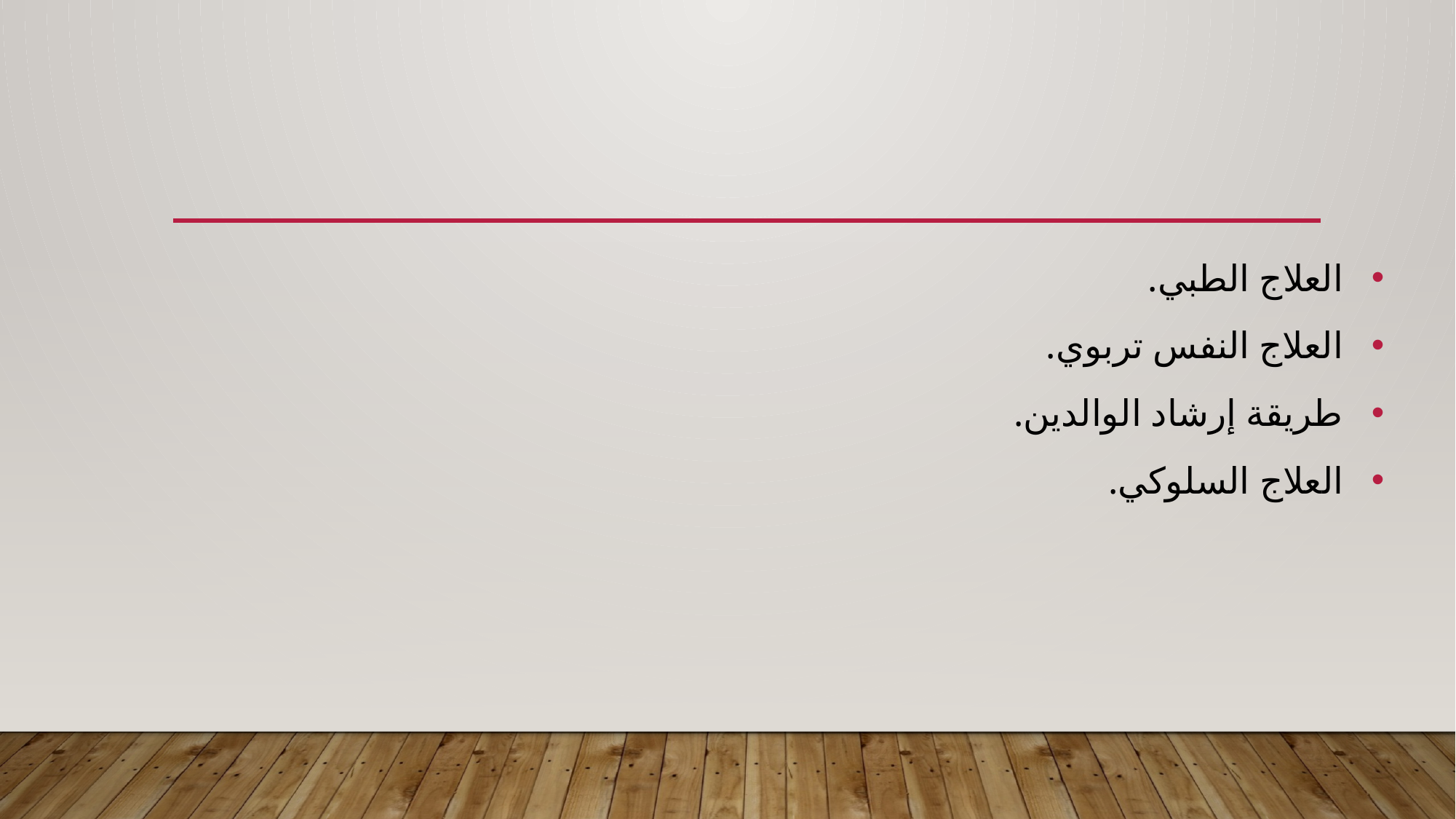

#
العلاج الطبي.
العلاج النفس تربوي.
طريقة إرشاد الوالدين.
العلاج السلوكي.